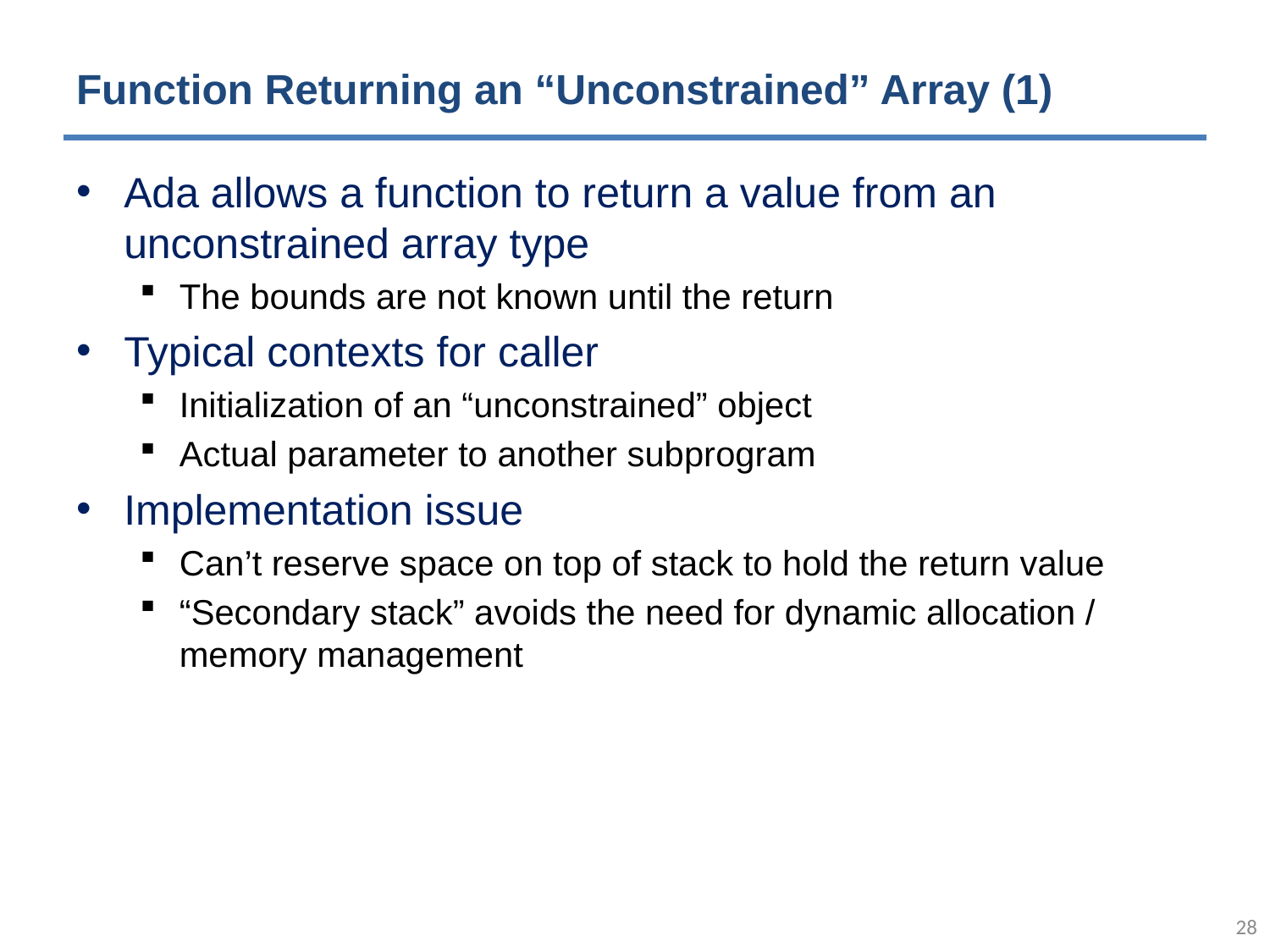

# Function Returning an “Unconstrained” Array (1)
Ada allows a function to return a value from an unconstrained array type
The bounds are not known until the return
Typical contexts for caller
Initialization of an “unconstrained” object
Actual parameter to another subprogram
Implementation issue
Can’t reserve space on top of stack to hold the return value
“Secondary stack” avoids the need for dynamic allocation / memory management

28